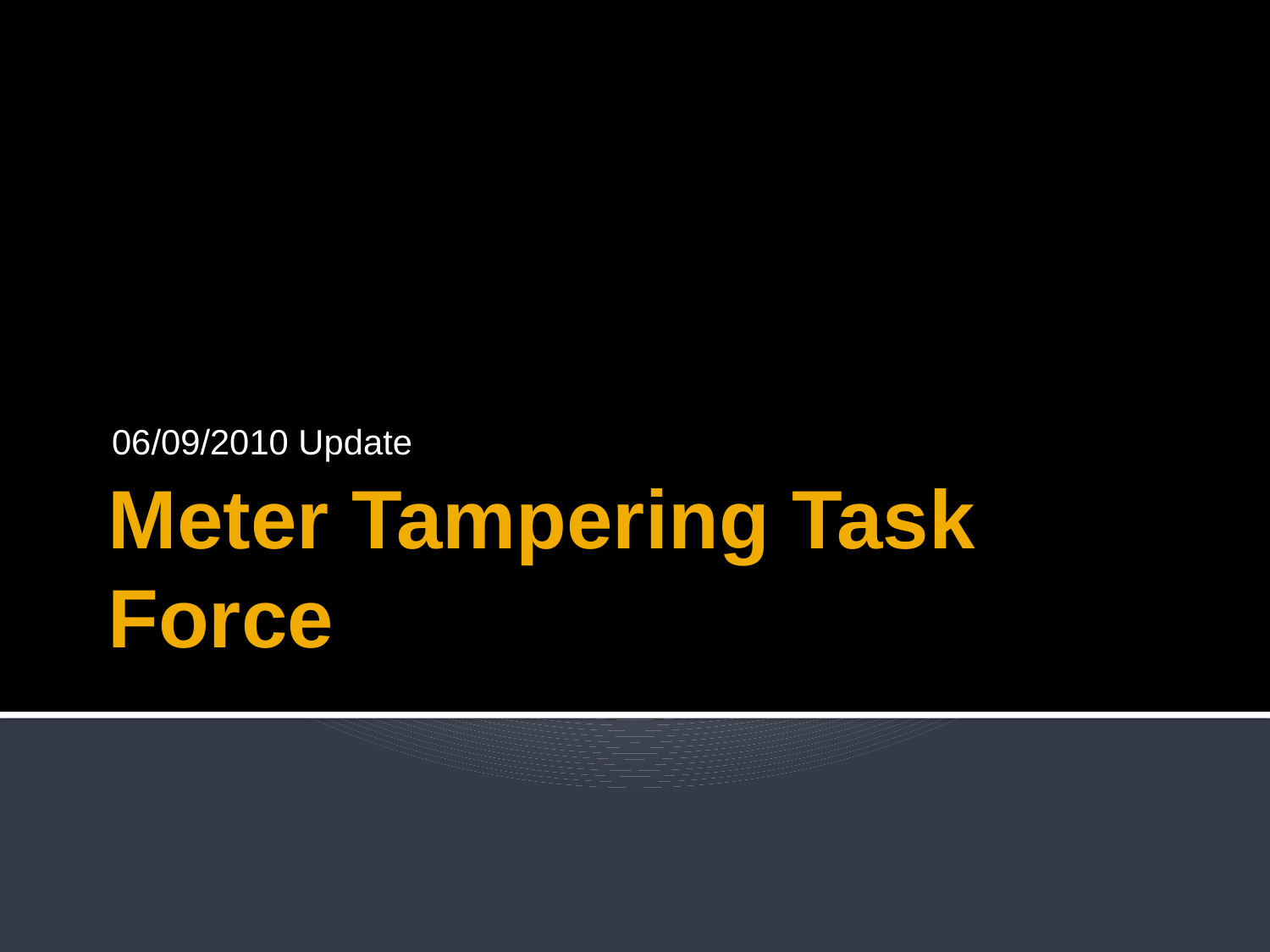

06/09/2010 Update
# Meter Tampering Task Force